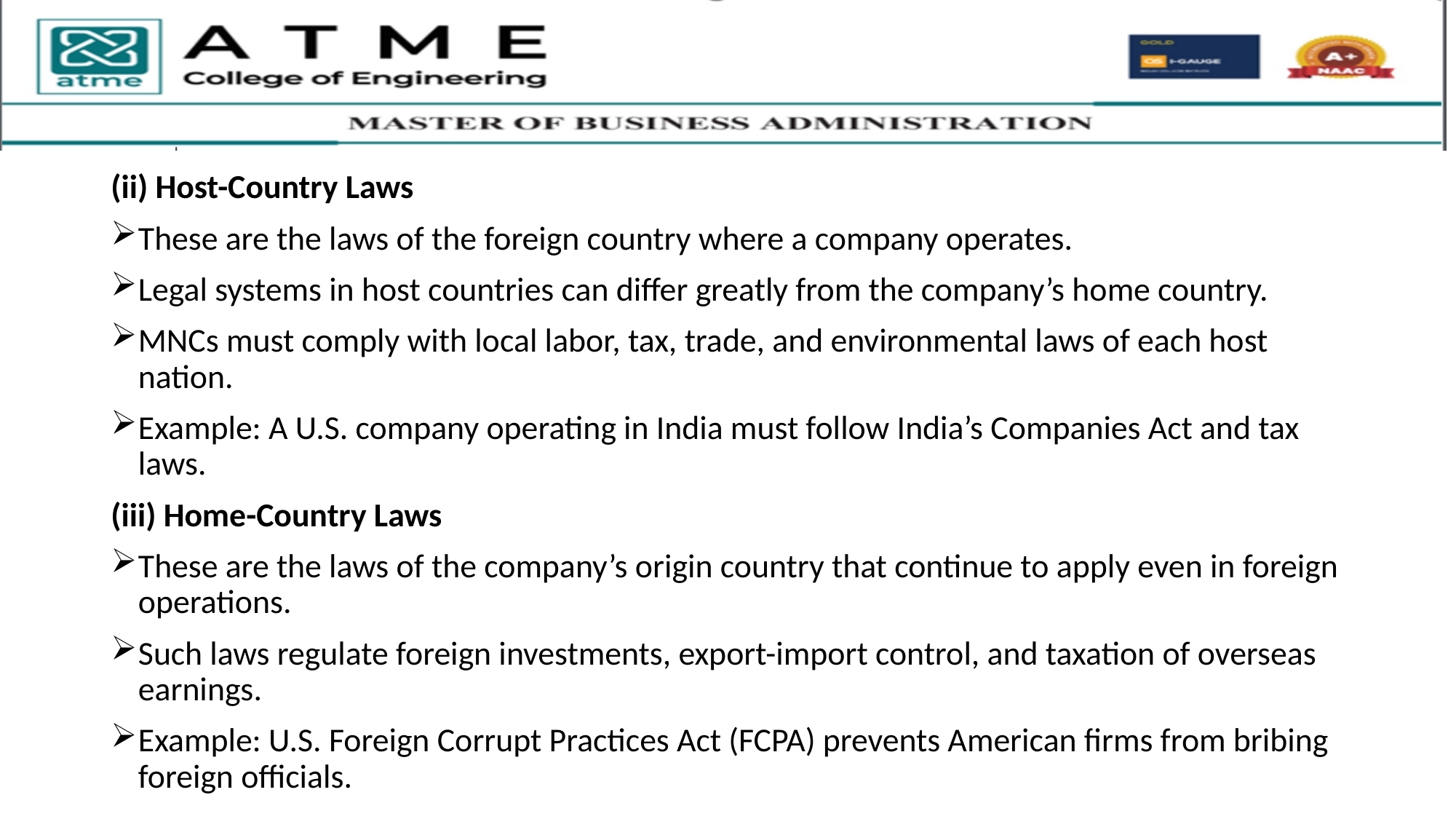

(ii) Host-Country Laws
These are the laws of the foreign country where a company operates.
Legal systems in host countries can differ greatly from the company’s home country.
MNCs must comply with local labor, tax, trade, and environmental laws of each host nation.
Example: A U.S. company operating in India must follow India’s Companies Act and tax laws.
(iii) Home-Country Laws
These are the laws of the company’s origin country that continue to apply even in foreign operations.
Such laws regulate foreign investments, export-import control, and taxation of overseas earnings.
Example: U.S. Foreign Corrupt Practices Act (FCPA) prevents American firms from bribing foreign officials.